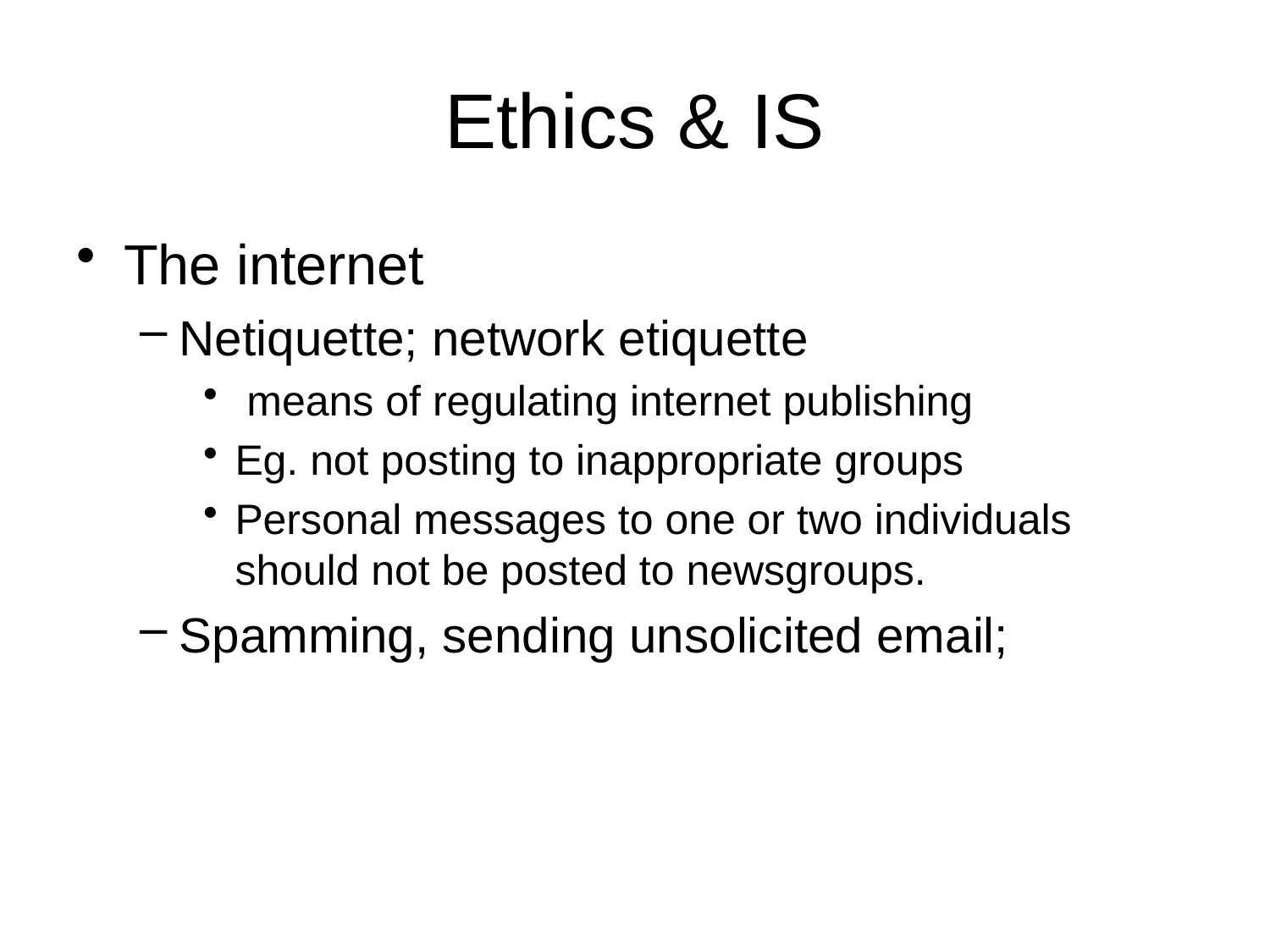

# Ethics & IS
The internet
Netiquette; network etiquette
 means of regulating internet publishing
Eg. not posting to inappropriate groups
Personal messages to one or two individuals should not be posted to newsgroups.
Spamming, sending unsolicited email;